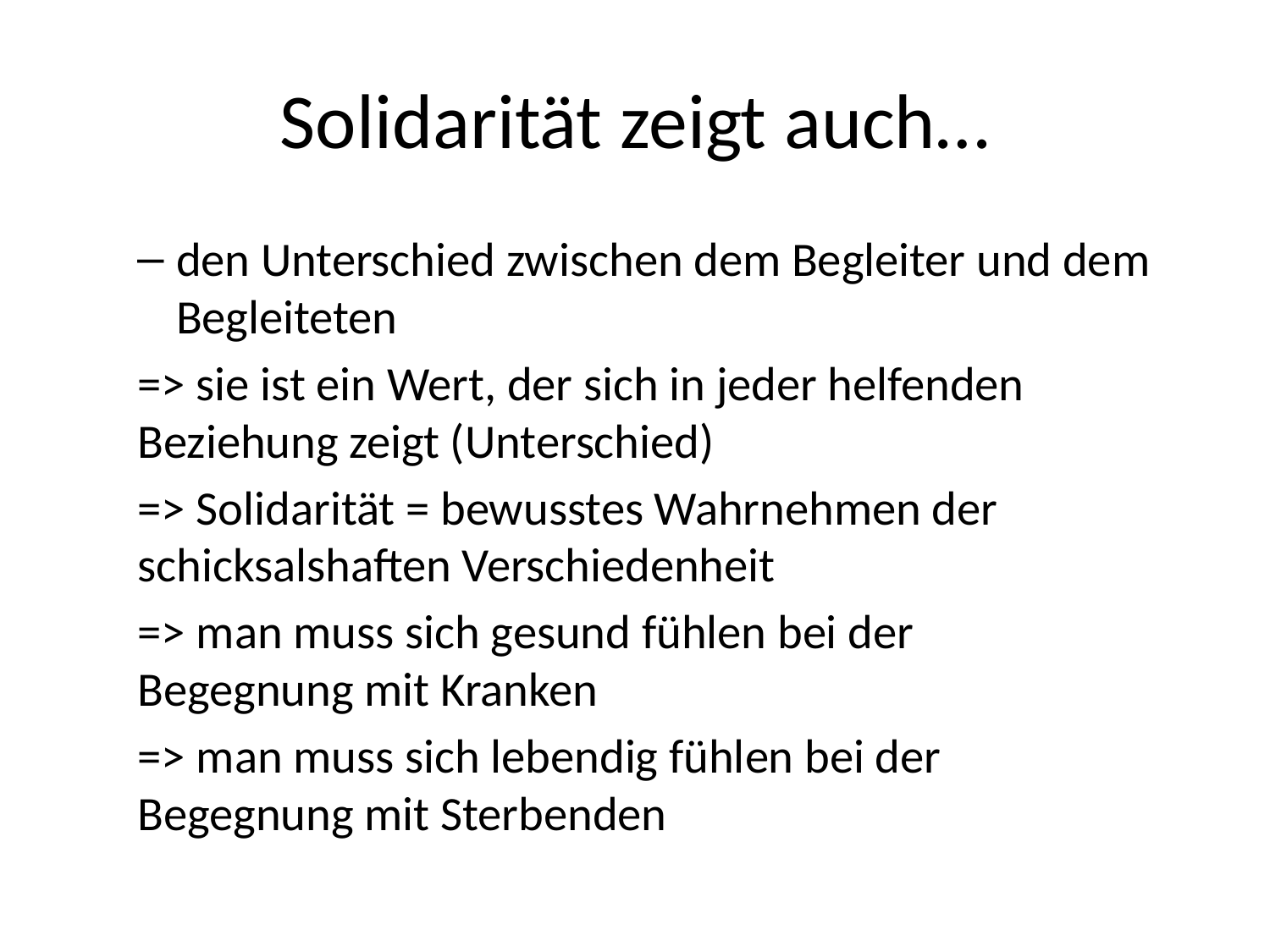

# Solidarität zeigt auch…
den Unterschied zwischen dem Begleiter und dem Begleiteten
	=> sie ist ein Wert, der sich in jeder helfenden 	Beziehung zeigt (Unterschied)
	=> Solidarität = bewusstes Wahrnehmen der 	schicksalshaften Verschiedenheit
	=> man muss sich gesund fühlen bei der 	Begegnung mit Kranken
	=> man muss sich lebendig fühlen bei der 	Begegnung mit Sterbenden